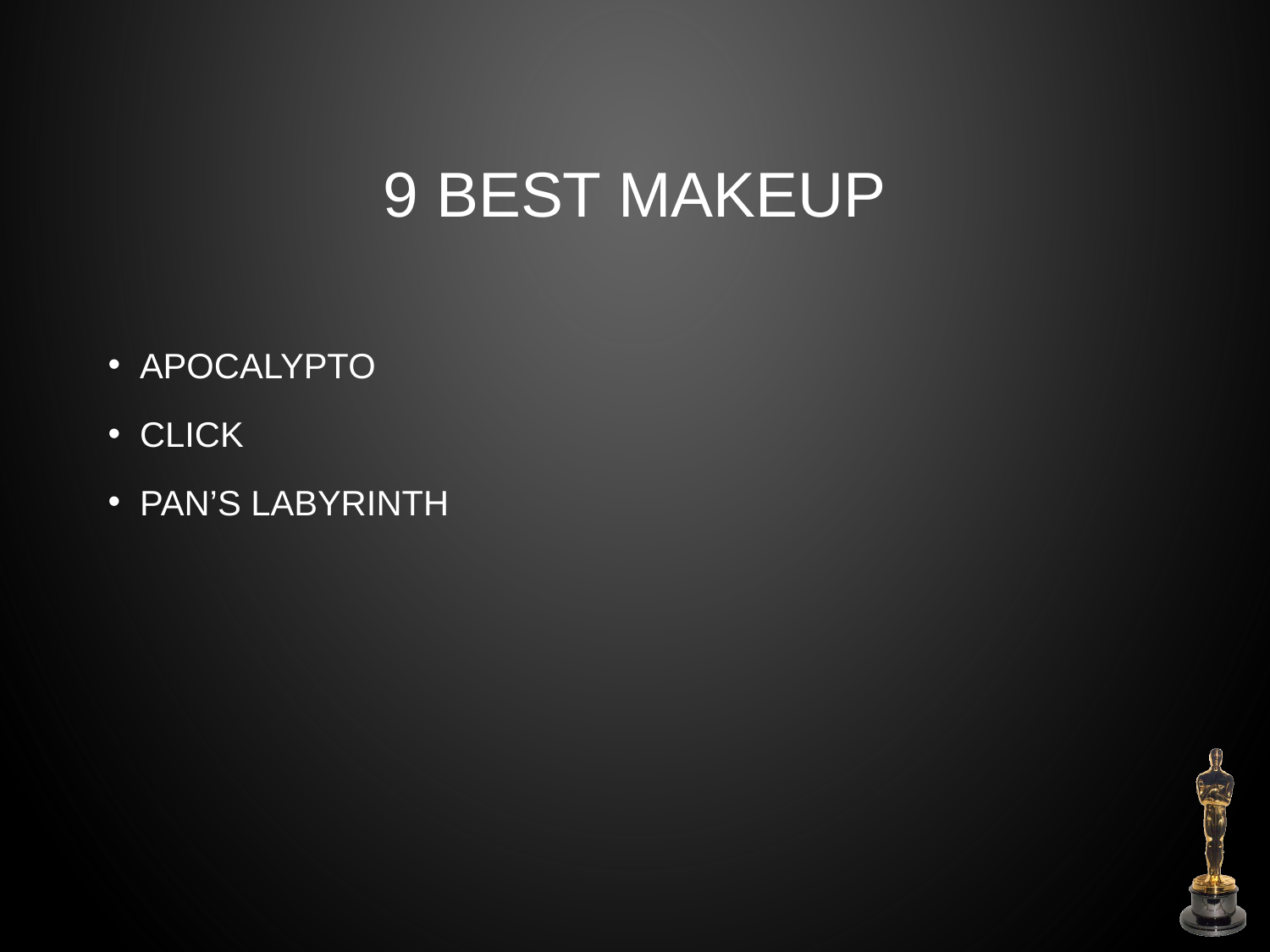

# 9 Best Makeup
Apocalypto
Click
Pan’s Labyrinth